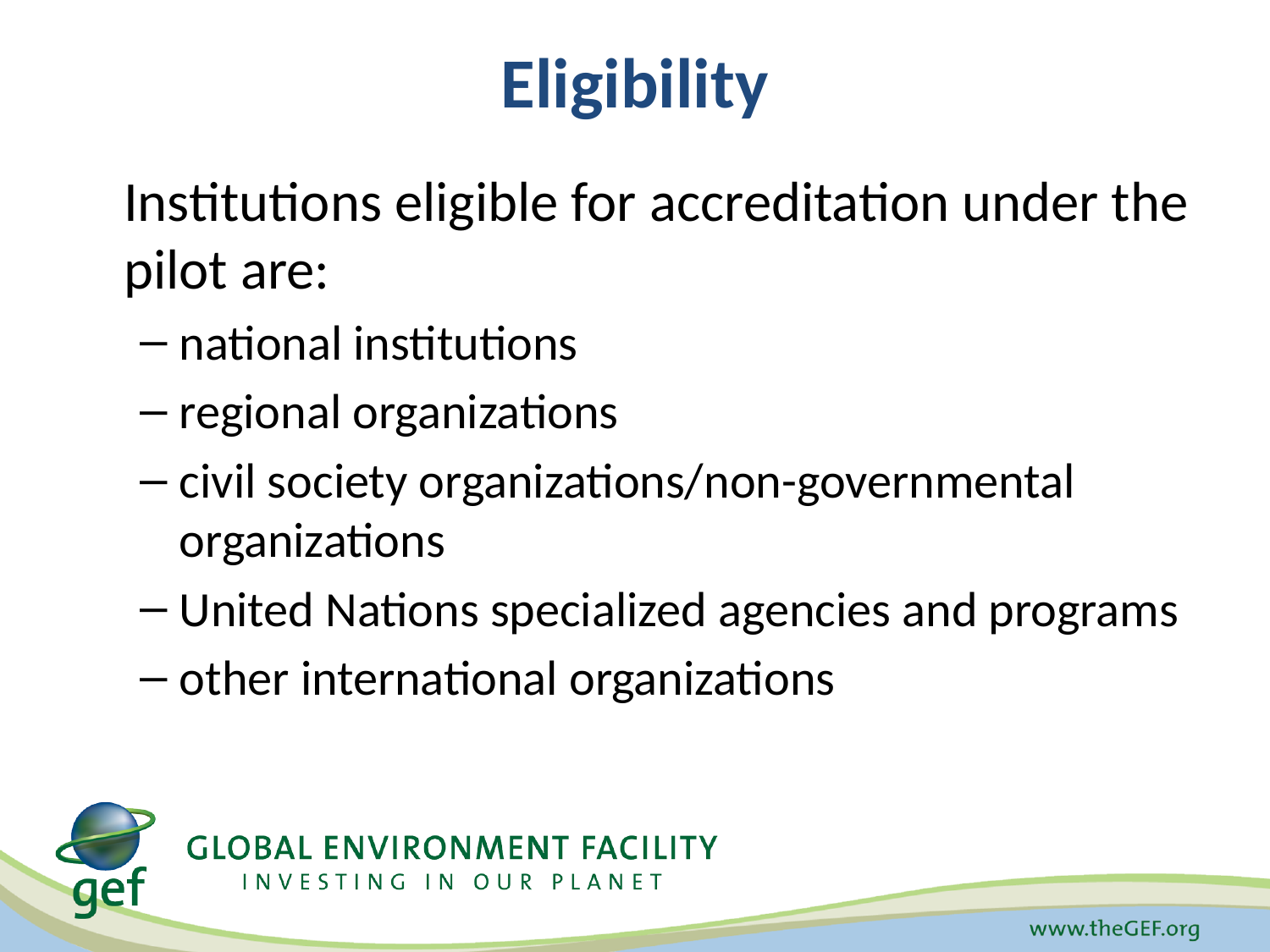

# Eligibility
	Institutions eligible for accreditation under the pilot are:
national institutions
regional organizations
civil society organizations/non-governmental organizations
United Nations specialized agencies and programs
other international organizations